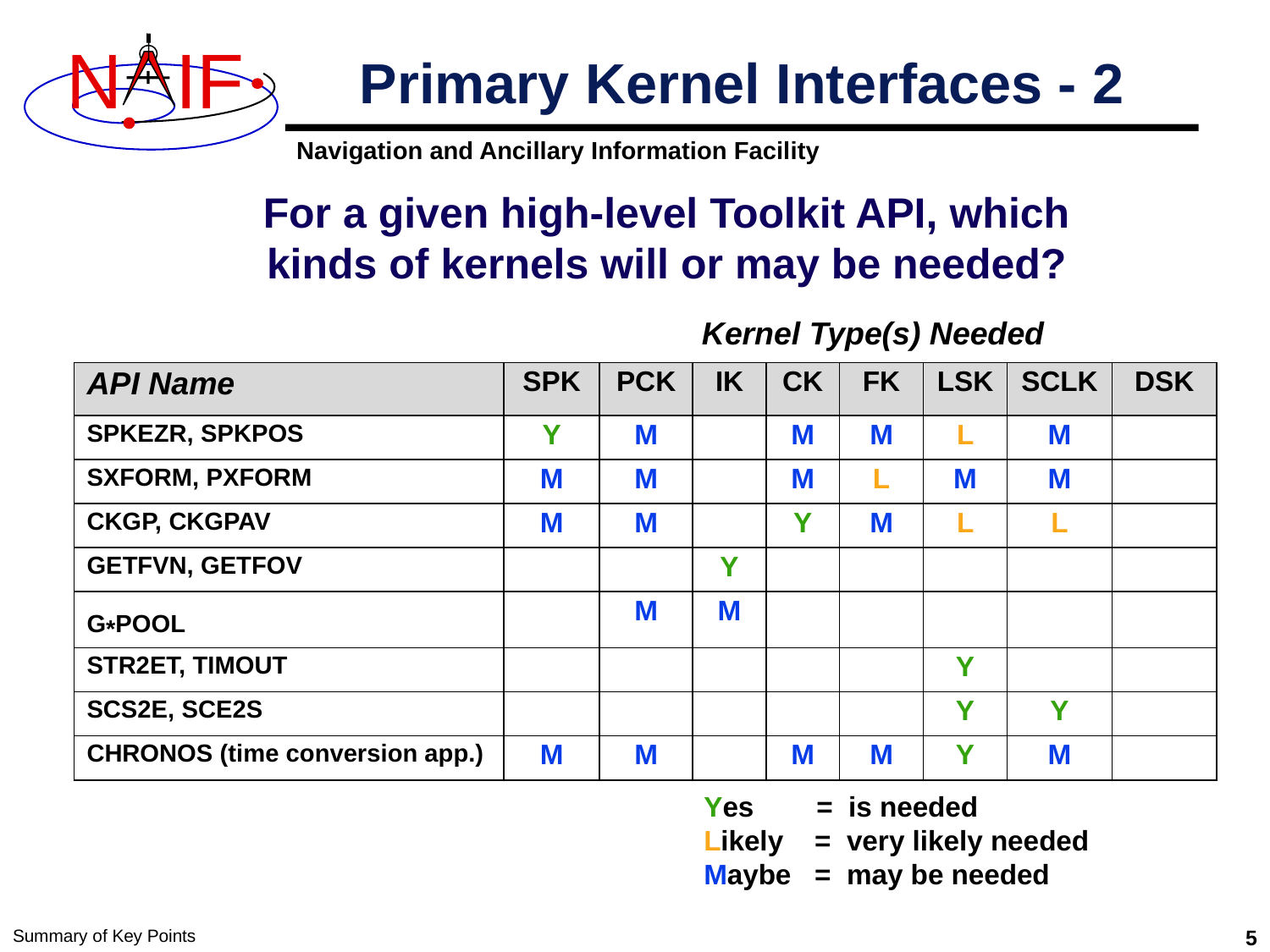

# Primary Kernel Interfaces - 2
For a given high-level Toolkit API, which kinds of kernels will or may be needed?
Kernel Type(s) Needed
| API Name | SPK | PCK | IK | CK | FK | LSK | SCLK | DSK |
| --- | --- | --- | --- | --- | --- | --- | --- | --- |
| SPKEZR, SPKPOS | Y | M |  | M | M | L | M |  |
| SXFORM, PXFORM | M | M |  | M | L | M | M |  |
| CKGP, CKGPAV | M | M |  | Y | M | L | L |  |
| GETFVN, GETFOV |  |  | Y |  |  |  |  |  |
| G\*POOL |  | M | M |  |  |  |  |  |
| STR2ET, TIMOUT |  |  |  |  |  | Y |  |  |
| SCS2E, SCE2S |  |  |  |  |  | Y | Y |  |
| CHRONOS (time conversion app.) | M | M |  | M | M | Y | M |  |
Yes        =  is needed
Likely    =  very likely needed
Maybe   =  may be needed
Summary of Key Points
5